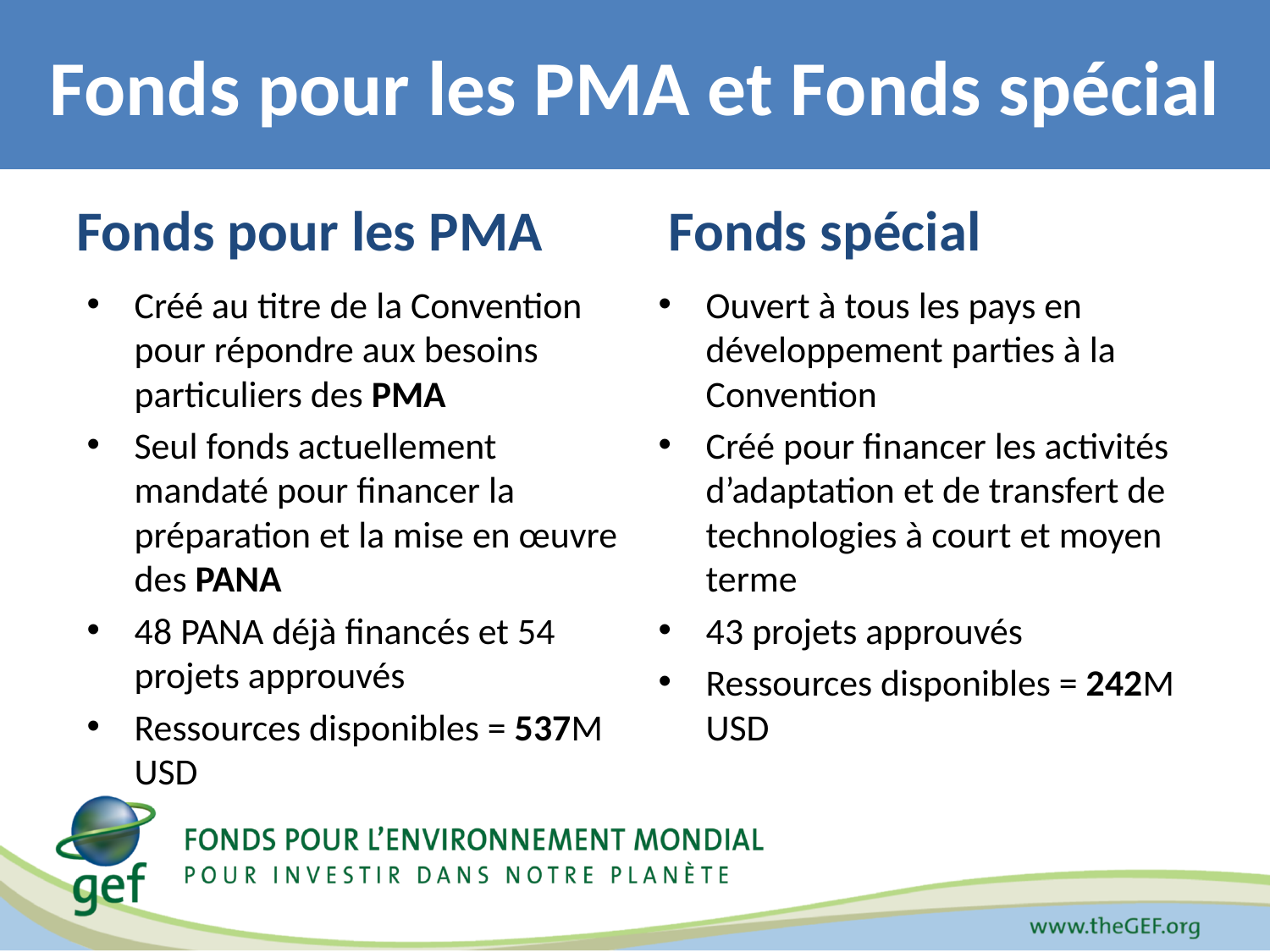

Fonds pour les PMA et Fonds spécial
Fonds pour les PMA
Fonds spécial
Créé au titre de la Convention pour répondre aux besoins particuliers des PMA
Seul fonds actuellement mandaté pour financer la préparation et la mise en œuvre des PANA
48 PANA déjà financés et 54 projets approuvés
Ressources disponibles = 537M USD

Ouvert à tous les pays en développement parties à la Convention
Créé pour financer les activités d’adaptation et de transfert de technologies à court et moyen terme
43 projets approuvés
Ressources disponibles = 242M USD